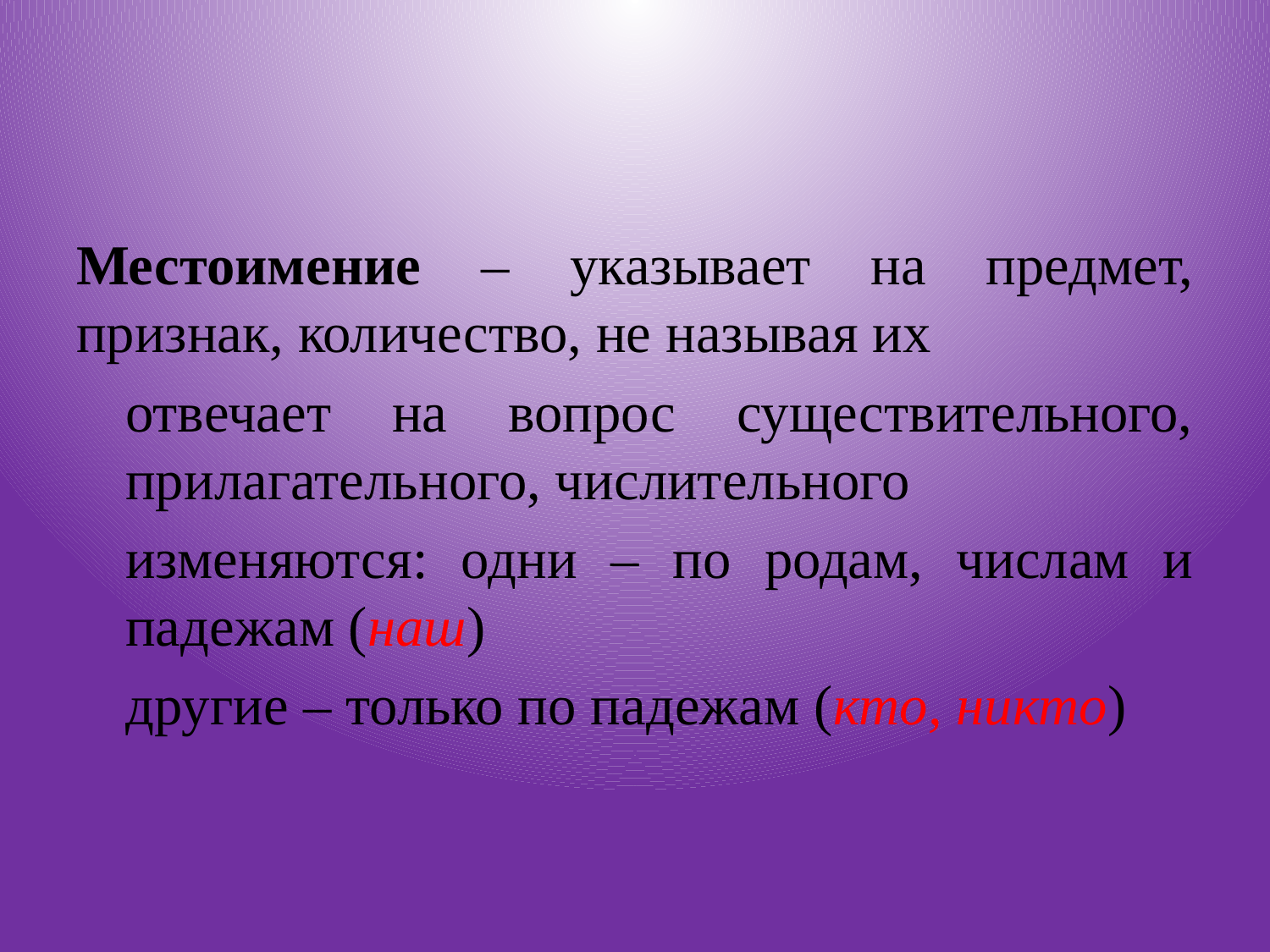

#
Местоимение – указывает на предмет, признак, количество, не называя их
отвечает на вопрос существительного, прилагательного, числительного
изменяются: одни – по родам, числам и падежам (наш)
другие – только по падежам (кто, никто)